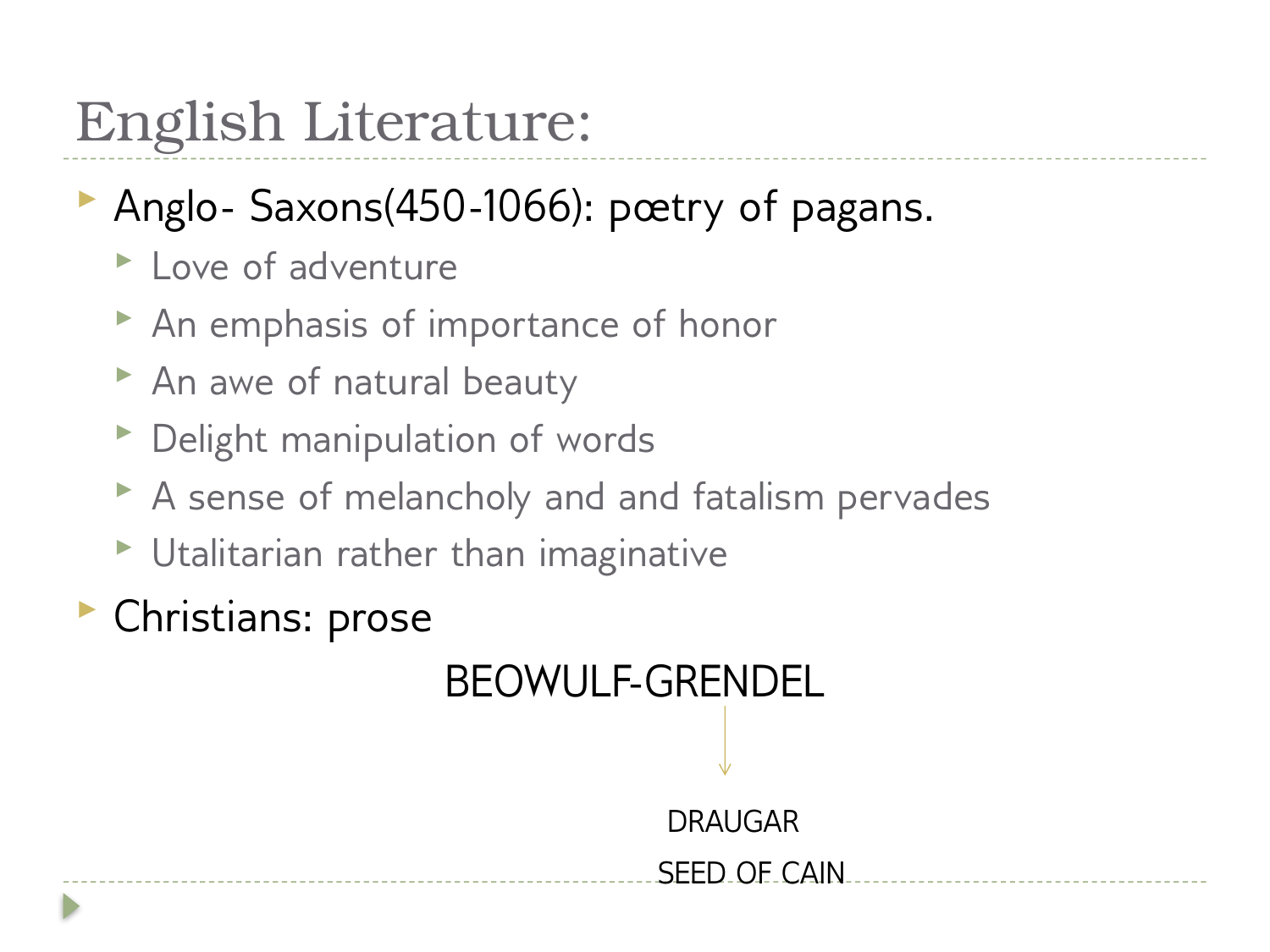

# English Literature:
Anglo- Saxons(450-1066): poetry of pagans.
Love of adventure
An emphasis of importance of honor
An awe of natural beauty
Delight manipulation of words
A sense of melancholy and and fatalism pervades
Utalitarian rather than imaginative
Christians: prose
BEOWULF-GRENDEL

DRAUGAR
SEED OF CAIN